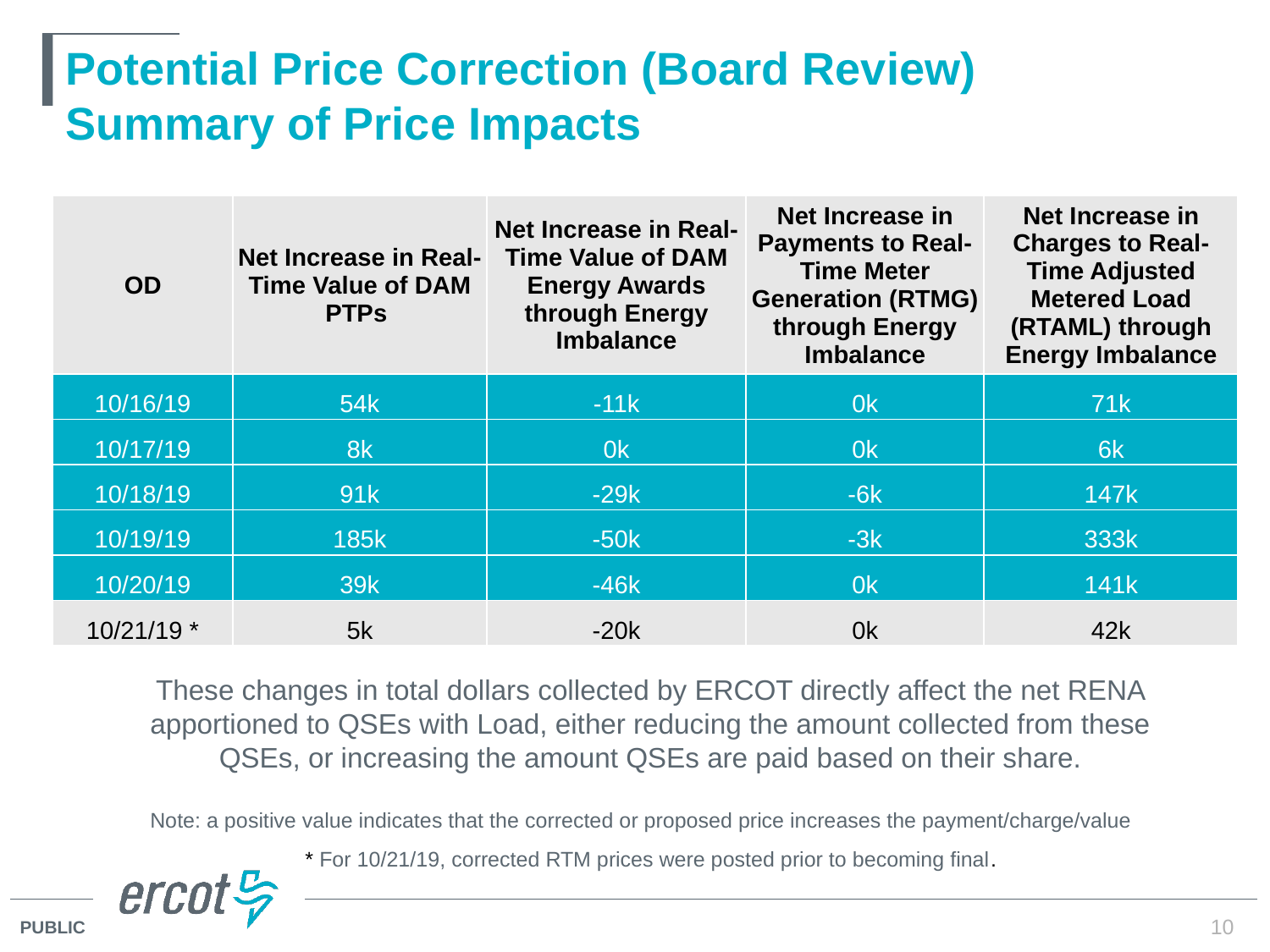

# Potential Price Correction (Board Review) Summary of Price Impacts
| OD | Net Increase in Real-Time Value of DAM PTPs | Net Increase in Real-Time Value of DAM Energy Awards through Energy Imbalance | Net Increase in Payments to Real-Time Meter Generation (RTMG) through Energy Imbalance | Net Increase in Charges to Real-Time Adjusted Metered Load (RTAML) through Energy Imbalance |
| --- | --- | --- | --- | --- |
| 10/16/19 | 54k | -11k | 0k | 71k |
| 10/17/19 | 8k | 0k | 0k | 6k |
| 10/18/19 | 91k | -29k | -6k | 147k |
| 10/19/19 | 185k | -50k | -3k | 333k |
| 10/20/19 | 39k | -46k | 0k | 141k |
| 10/21/19 \* | 5k | -20k | 0k | 42k |
These changes in total dollars collected by ERCOT directly affect the net RENA apportioned to QSEs with Load, either reducing the amount collected from these QSEs, or increasing the amount QSEs are paid based on their share.
Note: a positive value indicates that the corrected or proposed price increases the payment/charge/value
* For 10/21/19, corrected RTM prices were posted prior to becoming final.
10